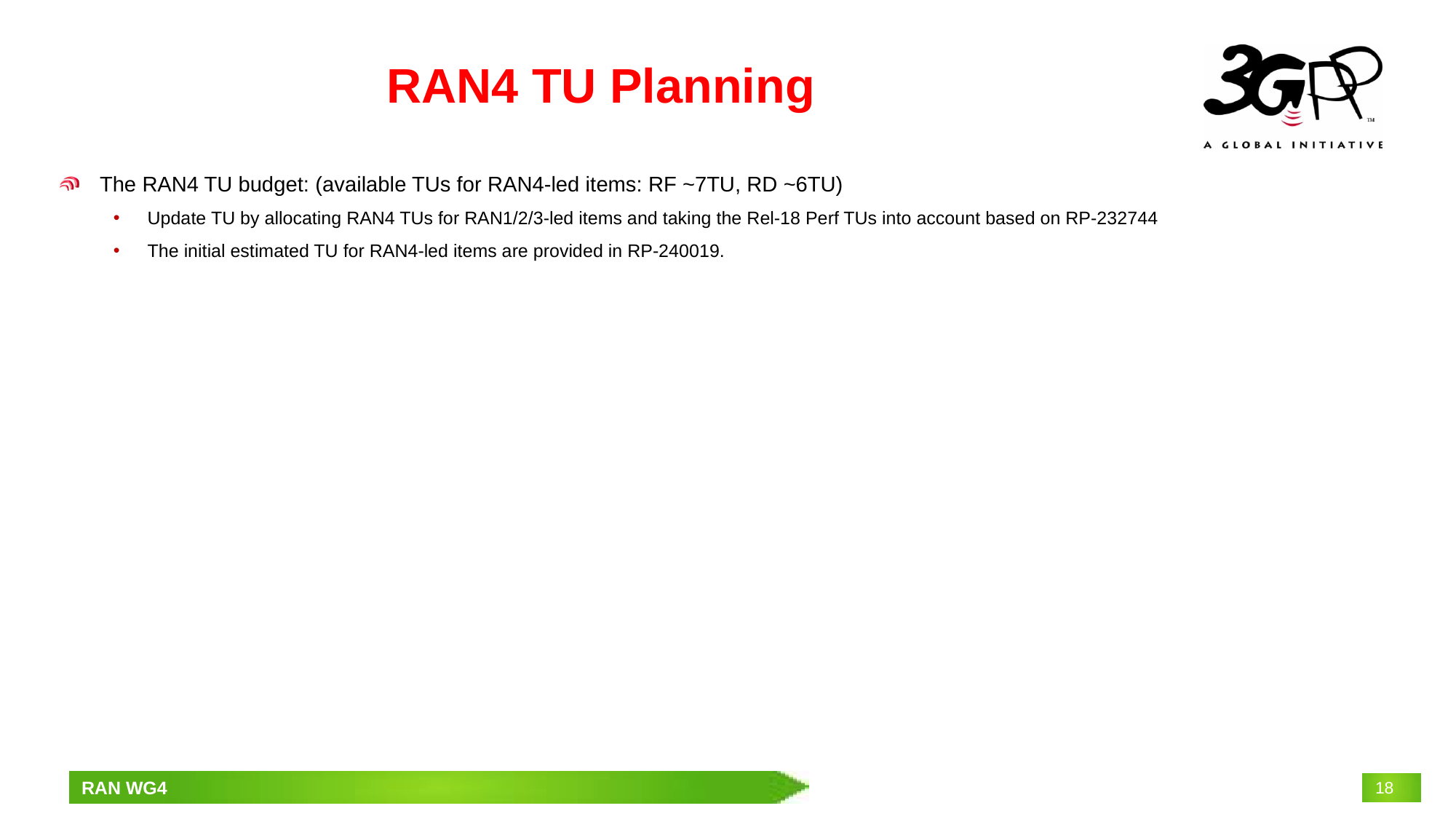

# RAN4 TU Planning
The RAN4 TU budget: (available TUs for RAN4-led items: RF ~7TU, RD ~6TU)
Update TU by allocating RAN4 TUs for RAN1/2/3-led items and taking the Rel-18 Perf TUs into account based on RP-232744
The initial estimated TU for RAN4-led items are provided in RP-240019.